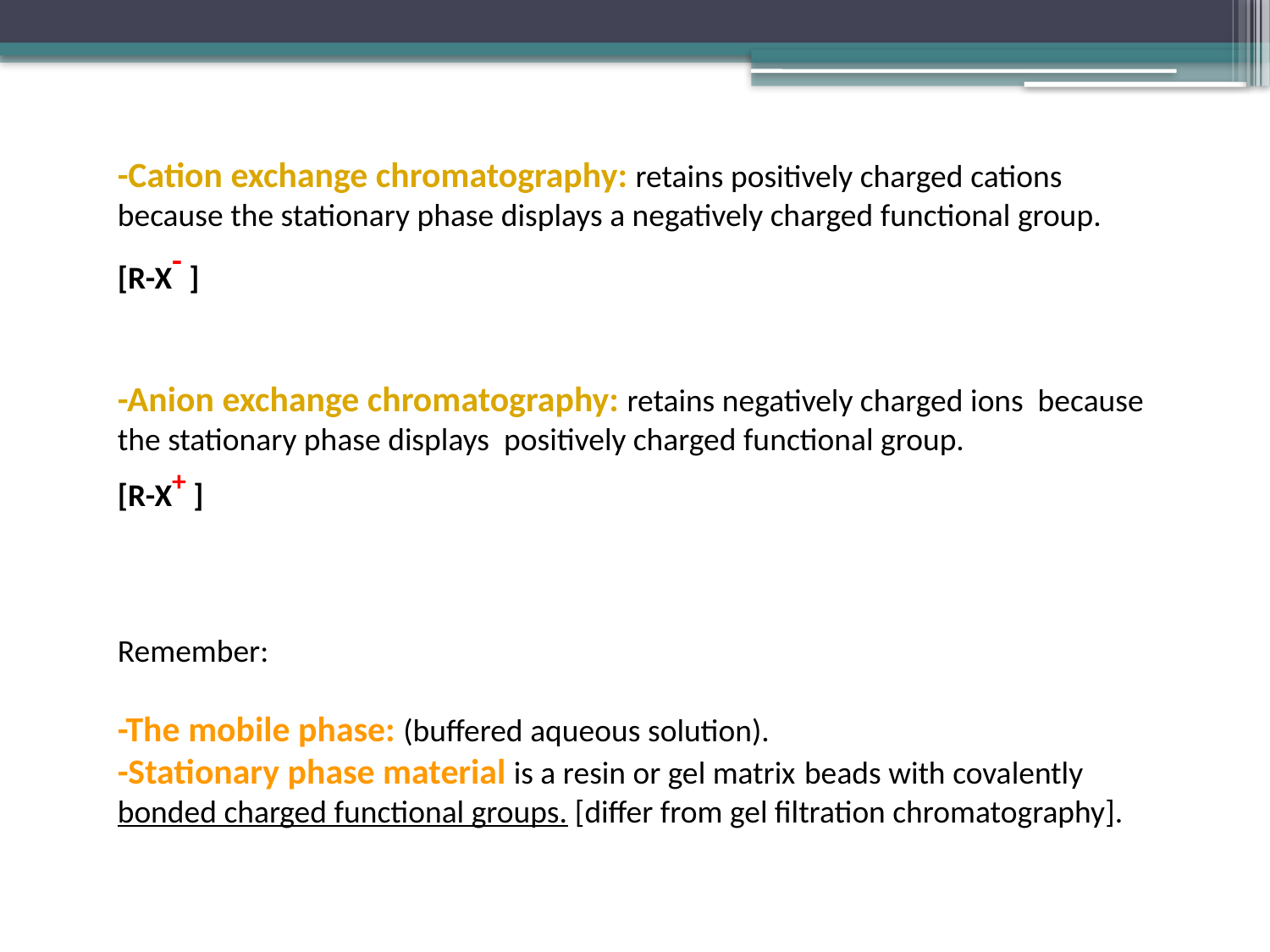

-Cation exchange chromatography: retains positively charged cations because the stationary phase displays a negatively charged functional group.
[R-X- ]

-Anion exchange chromatography: retains negatively charged ions  because the stationary phase displays  positively charged functional group.
[R-X+ ]

Remember:

-The mobile phase: (buffered aqueous solution).
-Stationary phase material is a resin or gel matrix beads with covalently bonded charged functional groups. [differ from gel filtration chromatography].